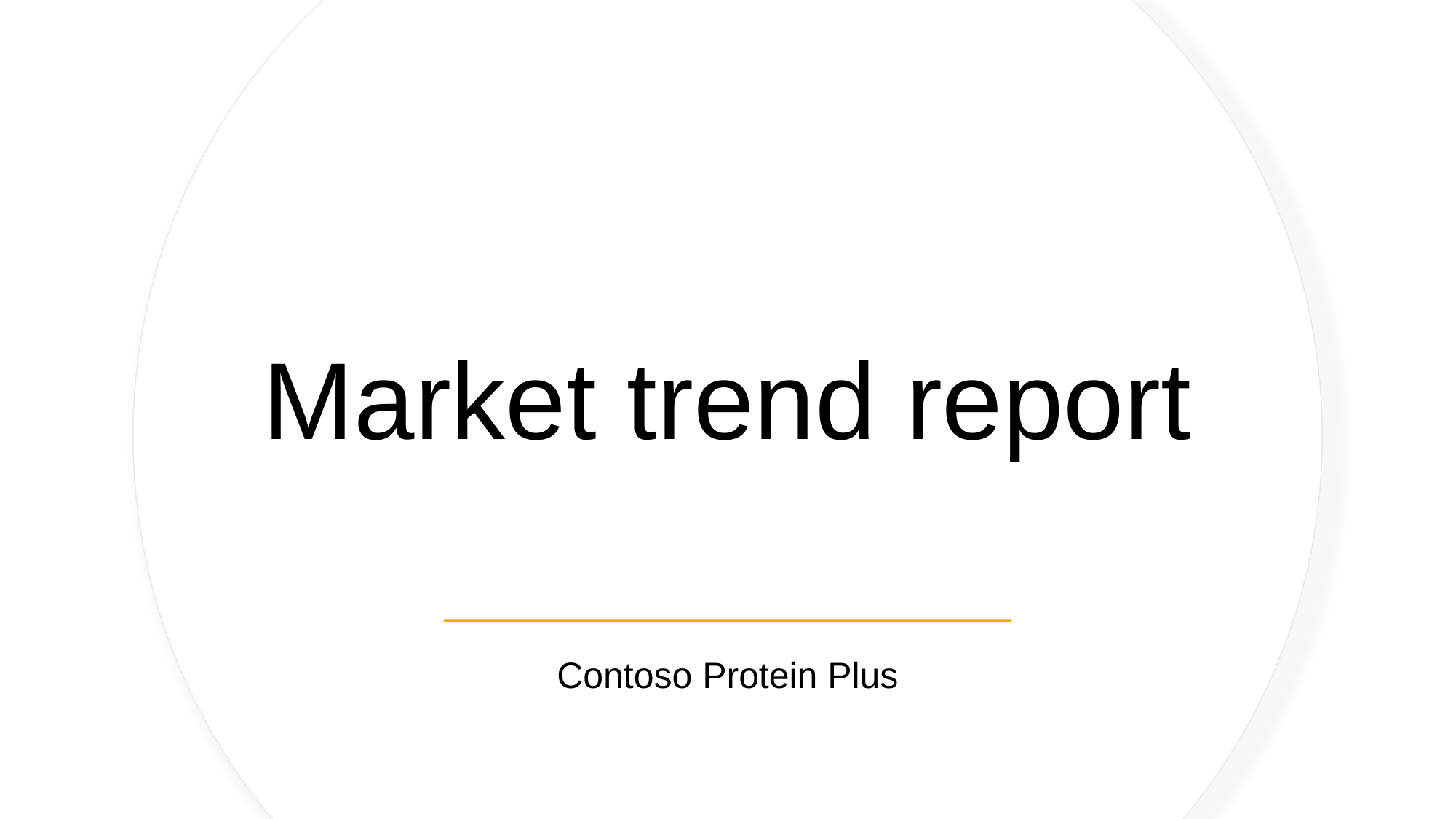

# Market trend report

Contoso Protein Plus